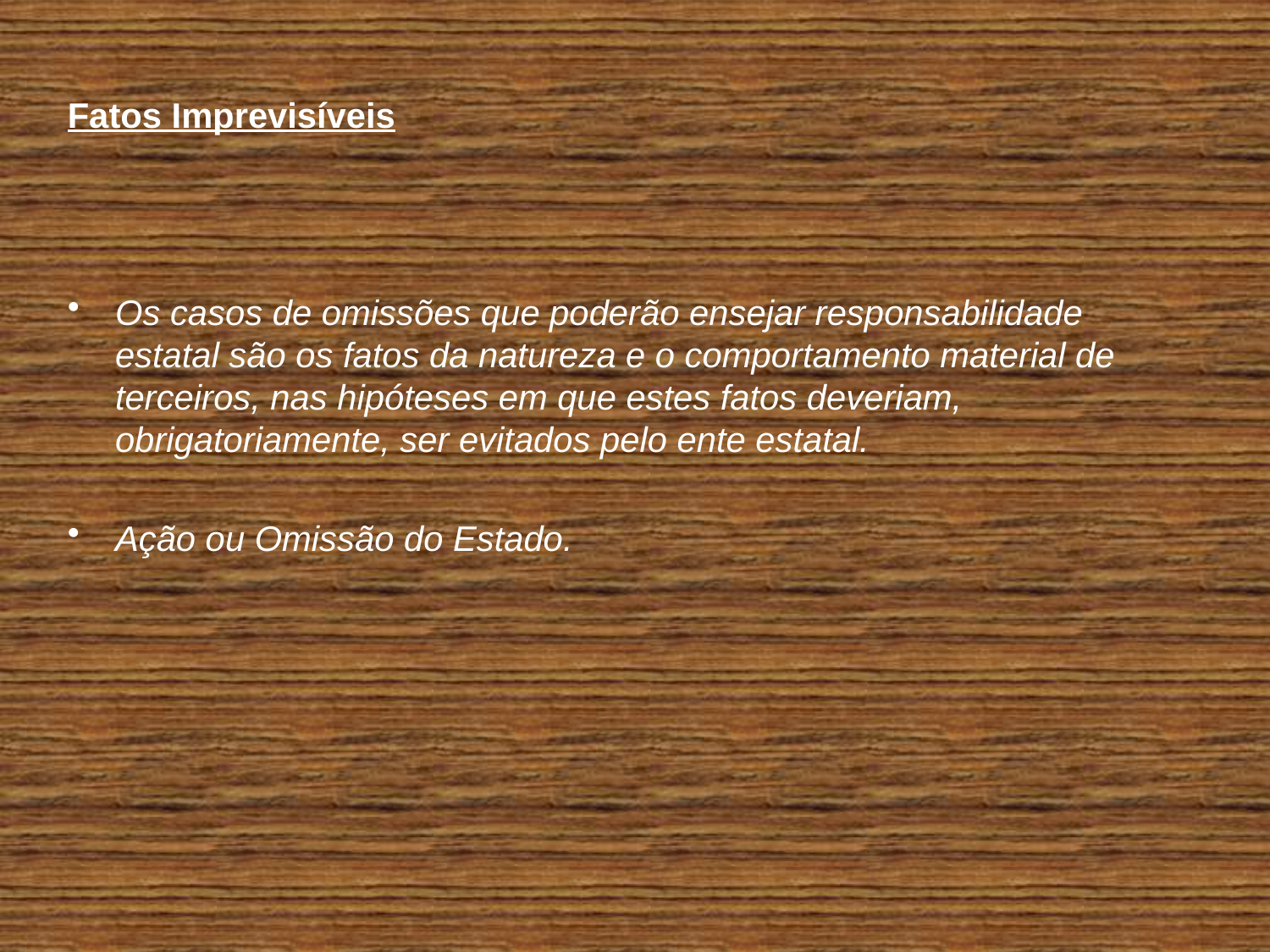

Fatos Imprevisíveis

Os casos de omissões que poderão ensejar responsabilidade estatal são os fatos da natureza e o comportamento material de terceiros, nas hipóteses em que estes fatos deveriam, obrigatoriamente, ser evitados pelo ente estatal.

Ação ou Omissão do Estado.